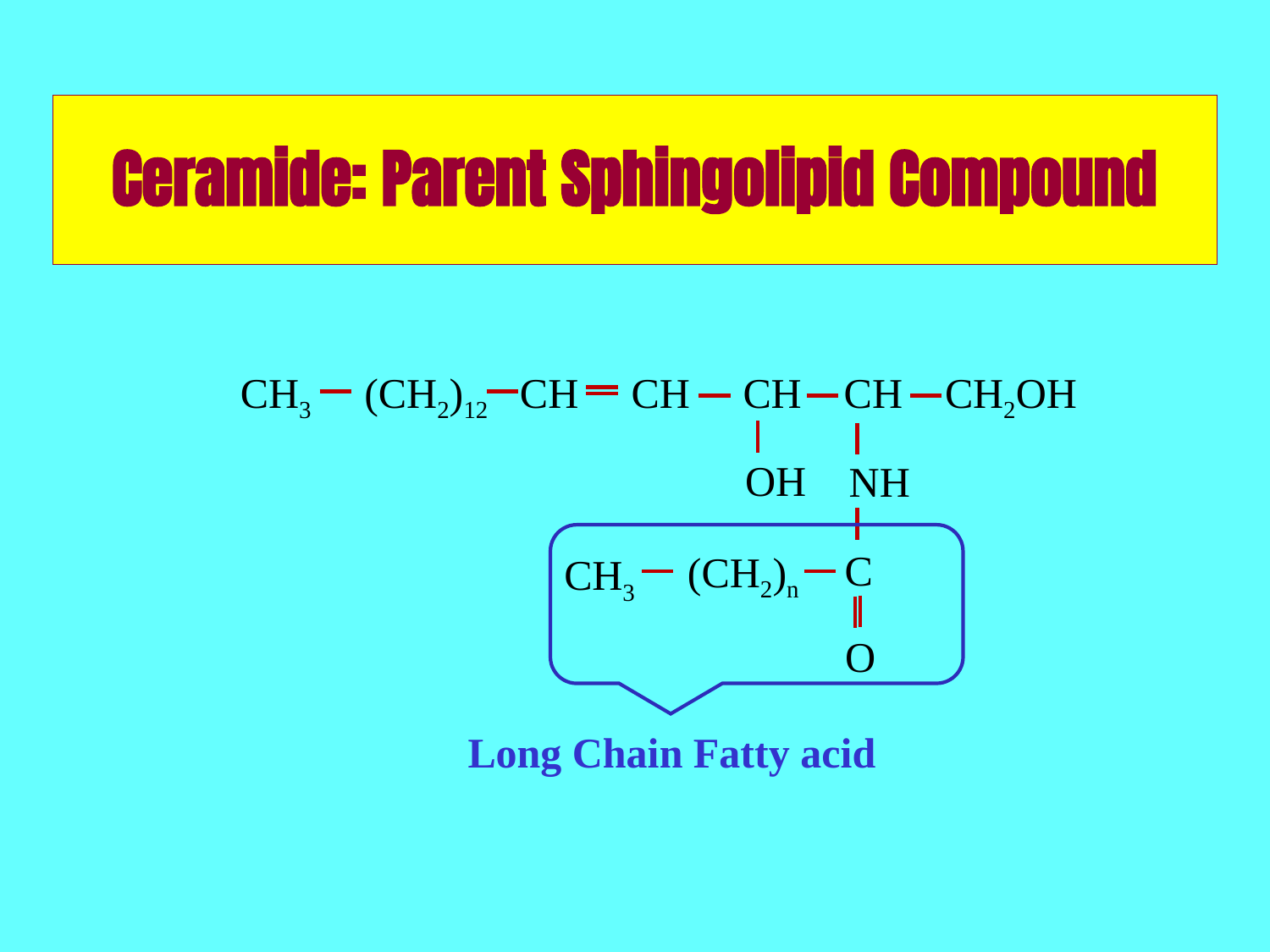

Ceramide: Parent Sphingolipid Compound
CH3     (CH2)12   CH     CH     CH    CH    CH2OH
OH
NH

C
(CH2)n
CH3
O
Long Chain Fatty acid